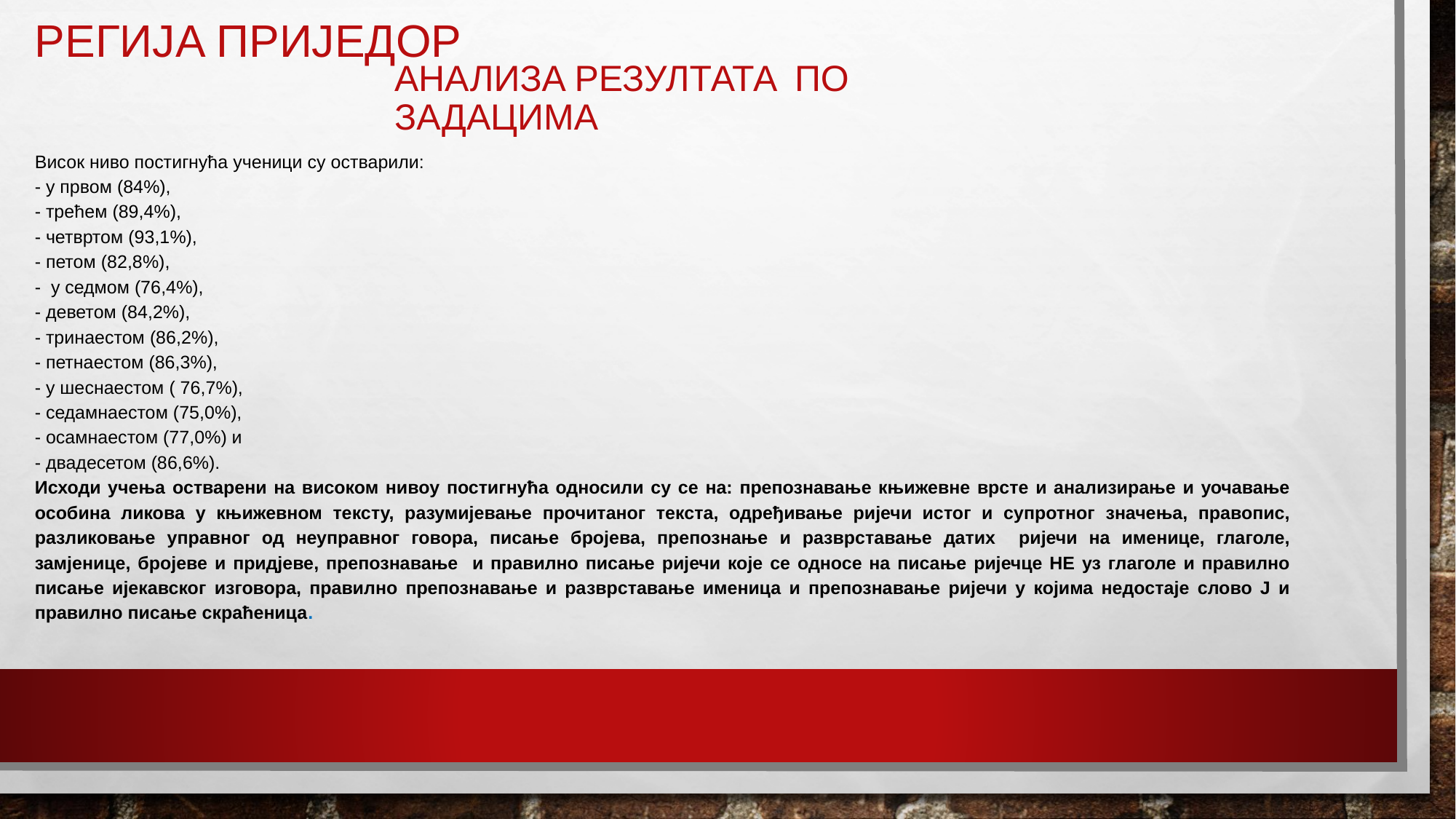

РЕГИЈА ПРИЈЕДОР
# АНАЛИЗА РЕЗУЛТАТА  ПО ЗАДАЦИМА
Висок ниво постигнућа ученици су остварили:
- у првом (84%),
- трећем (89,4%),
- четвртом (93,1%),
- петом (82,8%),
-  у седмом (76,4%),
- деветом (84,2%),
- тринаестом (86,2%),
- петнаестом (86,3%),
- у шеснаестом ( 76,7%),
- седамнаестом (75,0%),
- осамнаестом (77,0%) и
- двадесетом (86,6%).
Исходи учења остварени на високом нивоу постигнућа односили су се на: препознавање књижевне врсте и анализирање и уочавање особина ликова у књижевном тексту, разумијевање прочитаног текста, одређивање ријечи истог и супротног значења, правопис, разликовање управног од неуправног говора, писање бројева, препознање и разврставање датих  ријечи на именице, глаголе, замјенице, бројеве и придјеве, препознавање  и правилно писање ријечи које се односе на писање ријечце НЕ уз глаголе и правилно писање ијекавског изговора, правилно препознавање и разврставање именица и препознавање ријечи у којима недостаје слово Ј и правилно писање скраћеница.